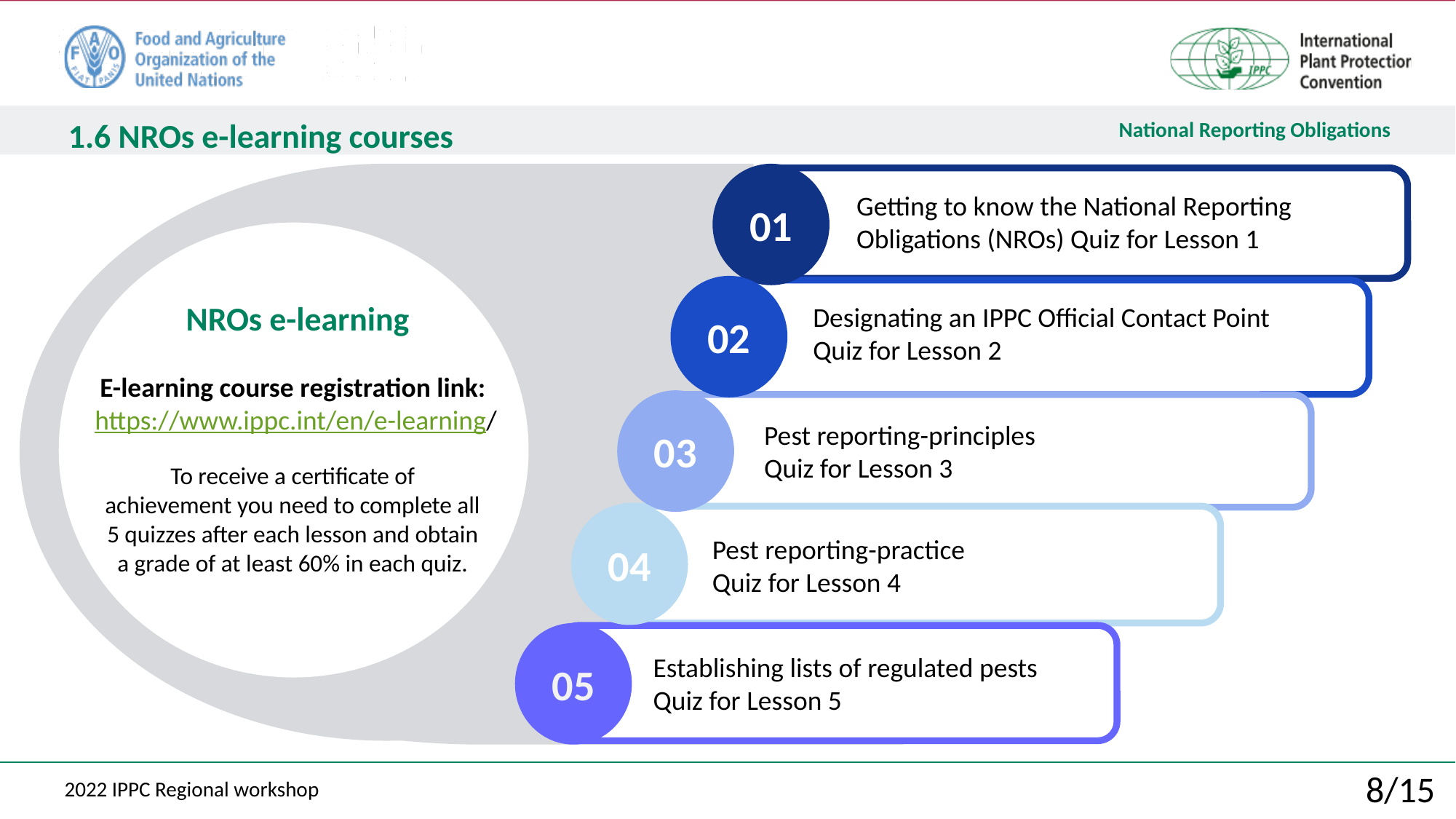

1.6 NROs e-learning courses

01

02

03

04

05

Getting to know the National Reporting Obligations (NROs) Quiz for Lesson 1
NROs e-learning
Designating an IPPC Official Contact Point
Quiz for Lesson 2
E-learning course registration link:
 https://www.ippc.int/en/e-learning/
Pest reporting-principles
Quiz for Lesson 3
To receive a certificate of achievement you need to complete all 5 quizzes after each lesson and obtain a grade of at least 60% in each quiz.
Pest reporting-practice
Quiz for Lesson 4
Establishing lists of regulated pests
Quiz for Lesson 5
8/15